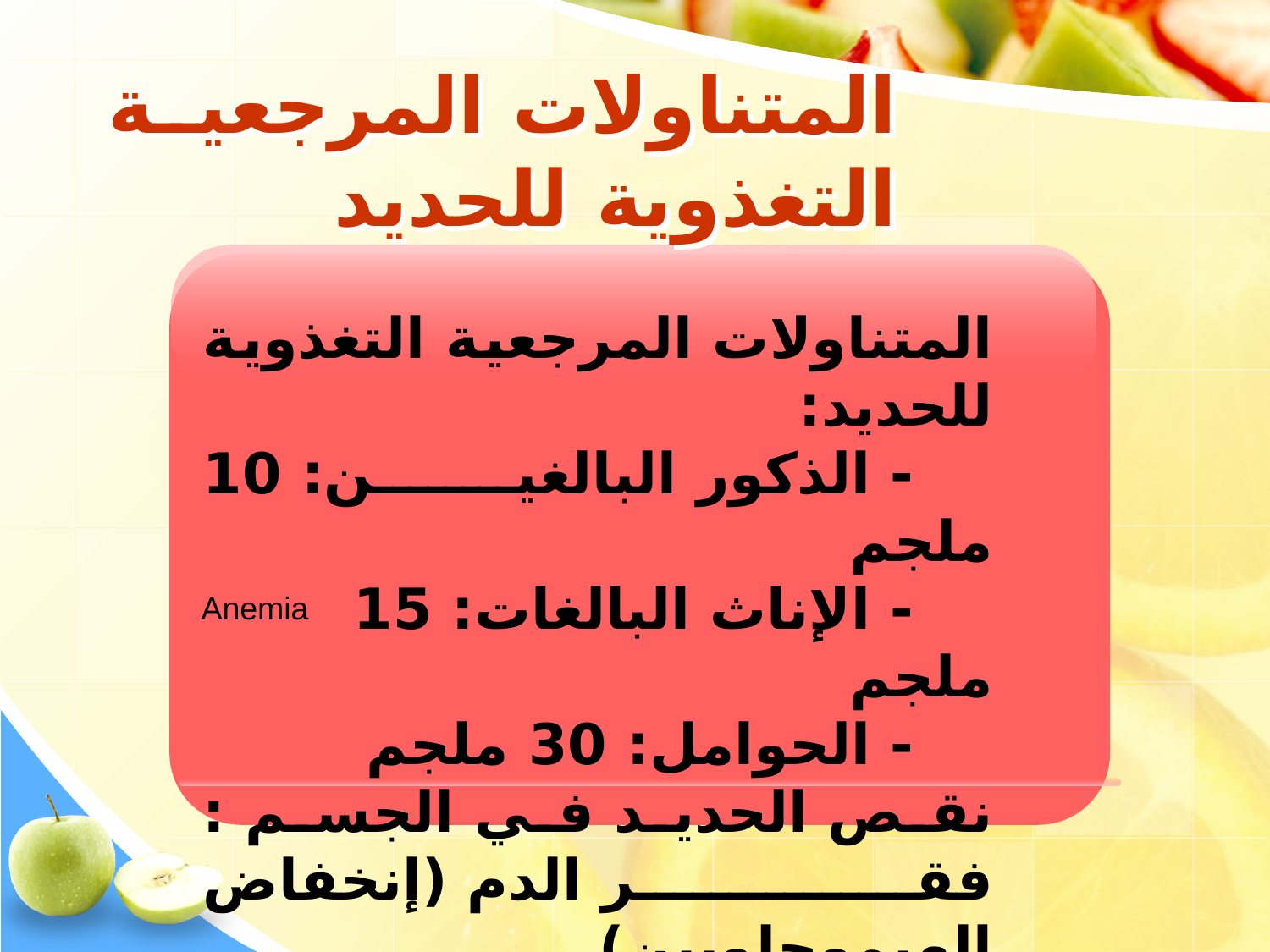

# المتناولات المرجعية التغذوية للحديد

المتناولات المرجعية التغذوية للحديد:
    - الذكور البالغين: 10 ملجم
    - الإناث البالغات: 15 ملجم
    - الحوامل: 30 ملجم
نقص الحديد في الجسم : فقر الدم (إنخفاض الهيموجلوبين)
 Anemia